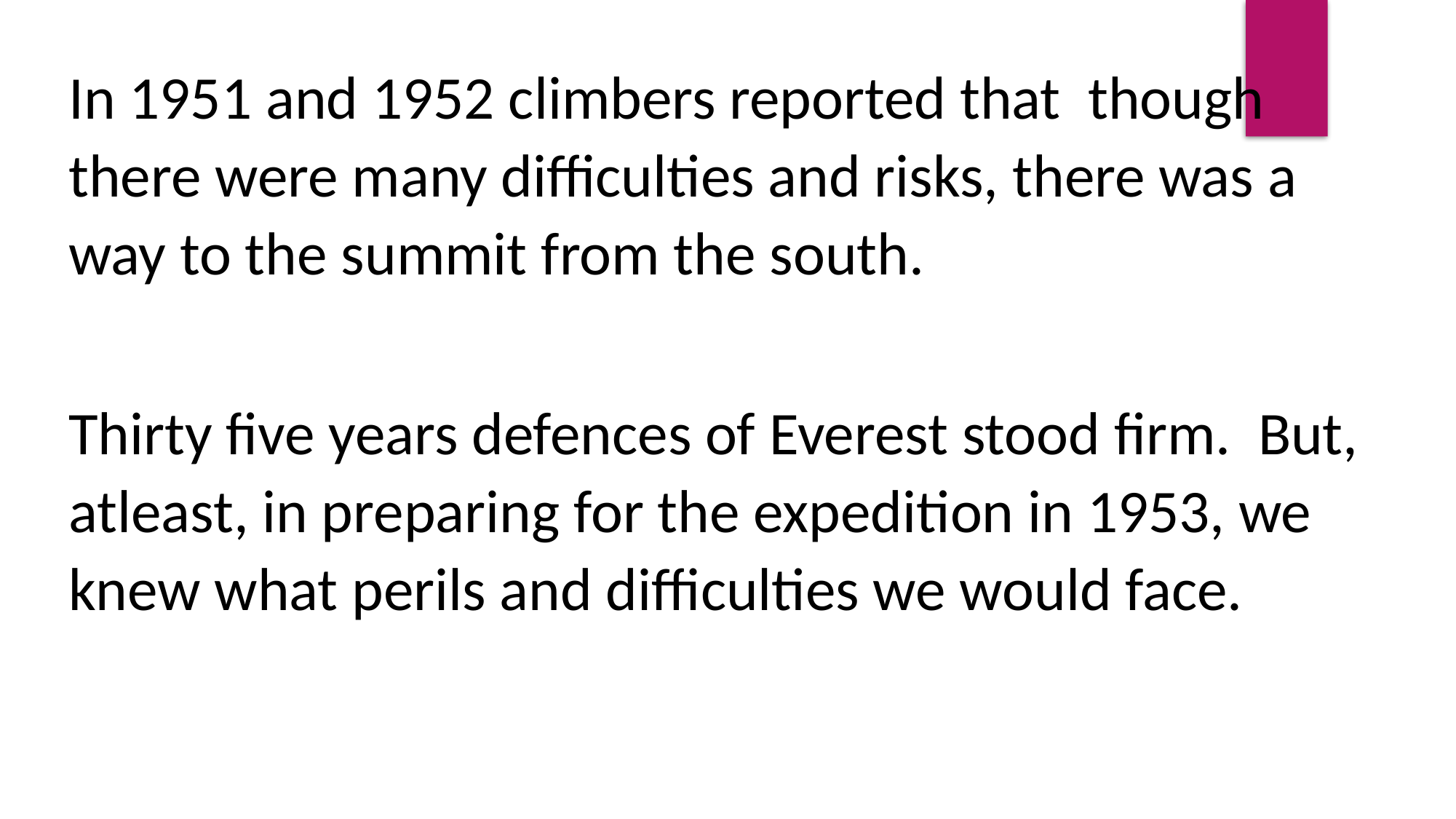

In 1951 and 1952 climbers reported that  though there were many difficulties and risks, there was a way to the summit from the south.

Thirty five years defences of Everest stood firm.  But, atleast, in preparing for the expedition in 1953, we knew what perils and difficulties we would face.